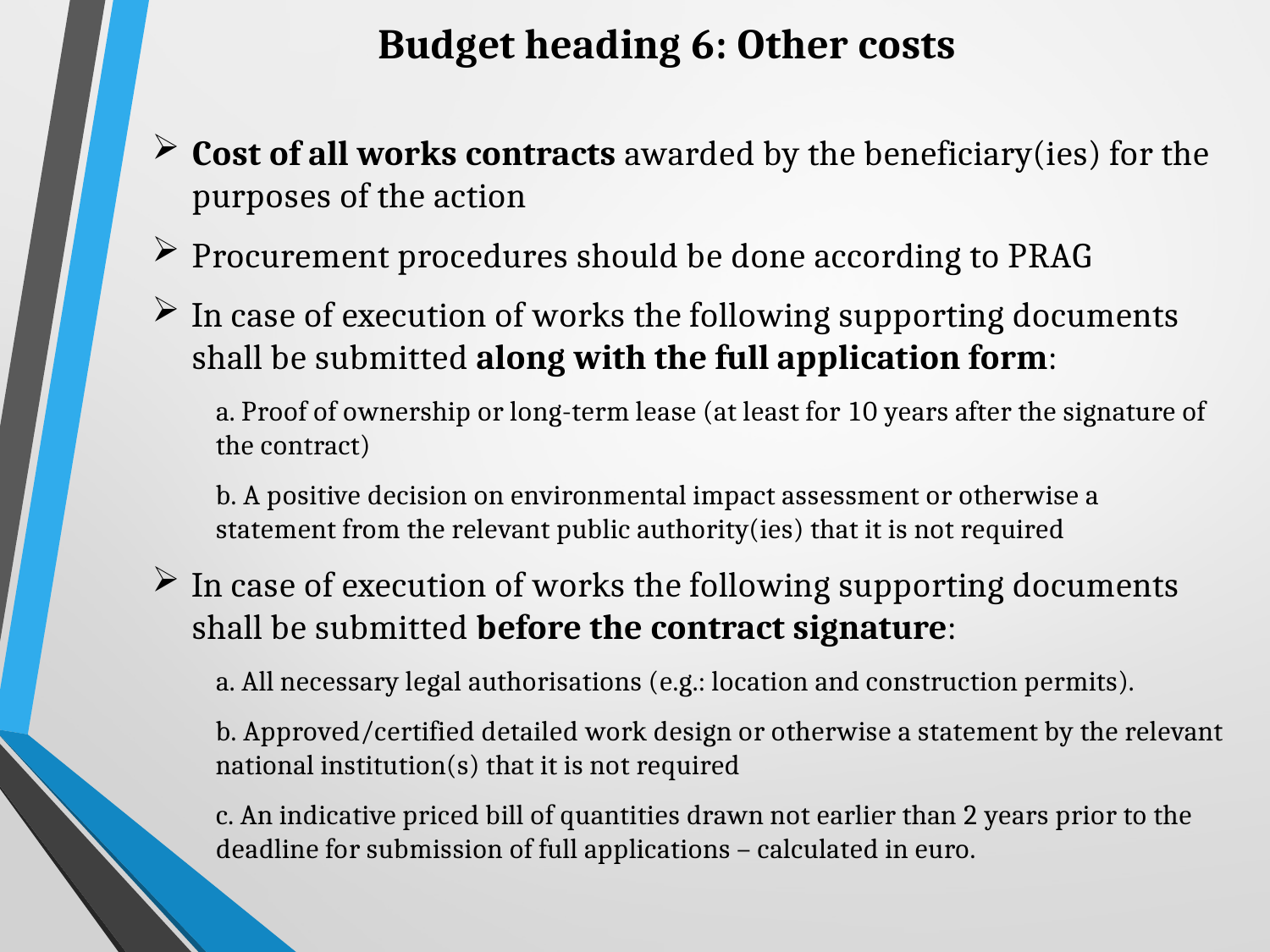

# Budget heading 6: Other costs
Cost of all works contracts awarded by the beneficiary(ies) for the purposes of the action
Procurement procedures should be done according to PRAG
In case of execution of works the following supporting documents shall be submitted along with the full application form:
a. Proof of ownership or long-term lease (at least for 10 years after the signature of the contract)
b. A positive decision on environmental impact assessment or otherwise a statement from the relevant public authority(ies) that it is not required
In case of execution of works the following supporting documents shall be submitted before the contract signature:
a. All necessary legal authorisations (e.g.: location and construction permits).
b. Approved/certified detailed work design or otherwise a statement by the relevant national institution(s) that it is not required
c. An indicative priced bill of quantities drawn not earlier than 2 years prior to the deadline for submission of full applications – calculated in euro.